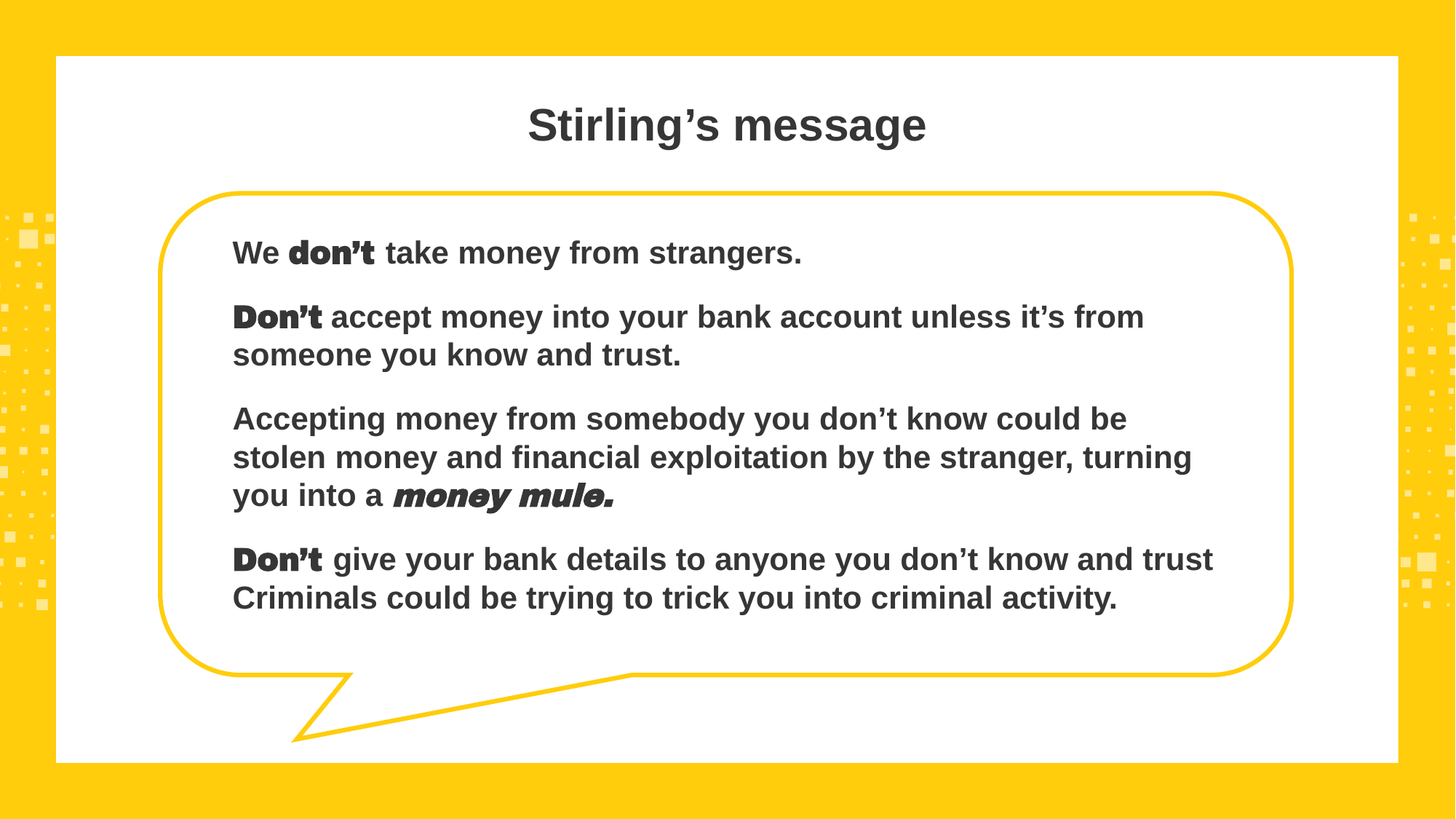

Stirling’s message

We don’t take money from strangers.
Don’t accept money into your bank account unless it’s from someone you know and trust.
Accepting money from somebody you don’t know could be stolen money and financial exploitation by the stranger, turning you into a money mule.
Don’t give your bank details to anyone you don’t know and trust
Criminals could be trying to trick you into criminal activity.

DON’T